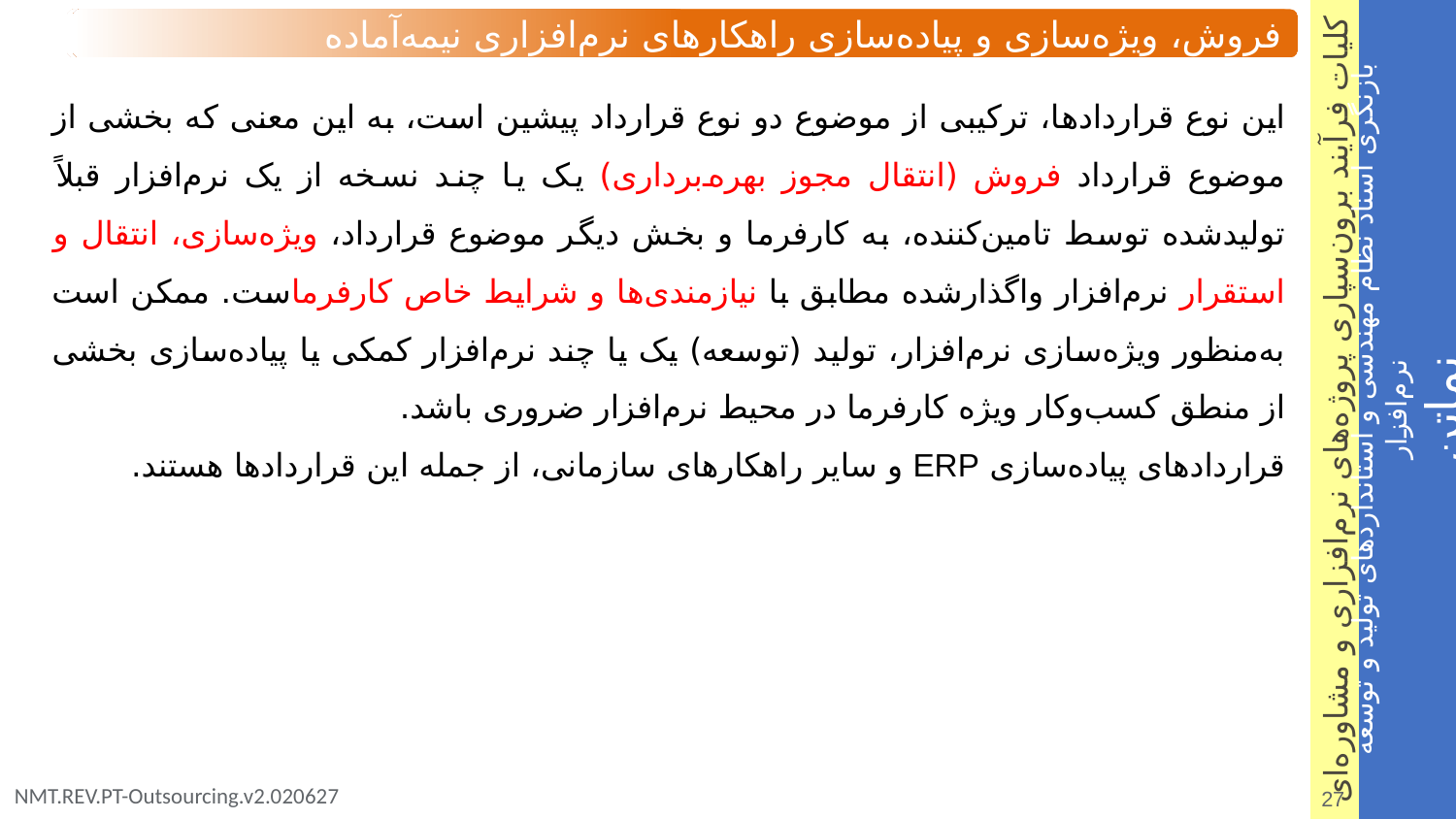

فروش، ویژه‌سازی و پیاده‌سازی راهکارهای نرم‌افزاری نیمه‌آماده
این نوع قراردادها، ترکیبی از موضوع دو نوع قرارداد پیشین است، به این معنی که بخشی از موضوع قرارداد فروش (انتقال مجوز بهره‌برداری) یک یا چند نسخه از یک نرم‌افزار قبلاً تولیدشده توسط تامین‌کننده، به کارفرما و بخش دیگر موضوع قرارداد، ویژه‌سازی، انتقال و استقرار نرم‌افزار واگذارشده مطابق با نیازمندی‌ها و شرایط خاص کارفرماست. ممکن است به‌منظور ویژه‌سازی نرم‌افزار، تولید (توسعه) یک یا چند نرم‌افزار کمکی یا پیاده‌سازی بخشی از منطق کسب‌وکار ویژه کارفرما در محیط نرم‌افزار ضروری باشد.
قراردادهای پیاده‌سازی ERP و سایر راهکارهای سازمانی، از جمله این قراردادها هستند.

27